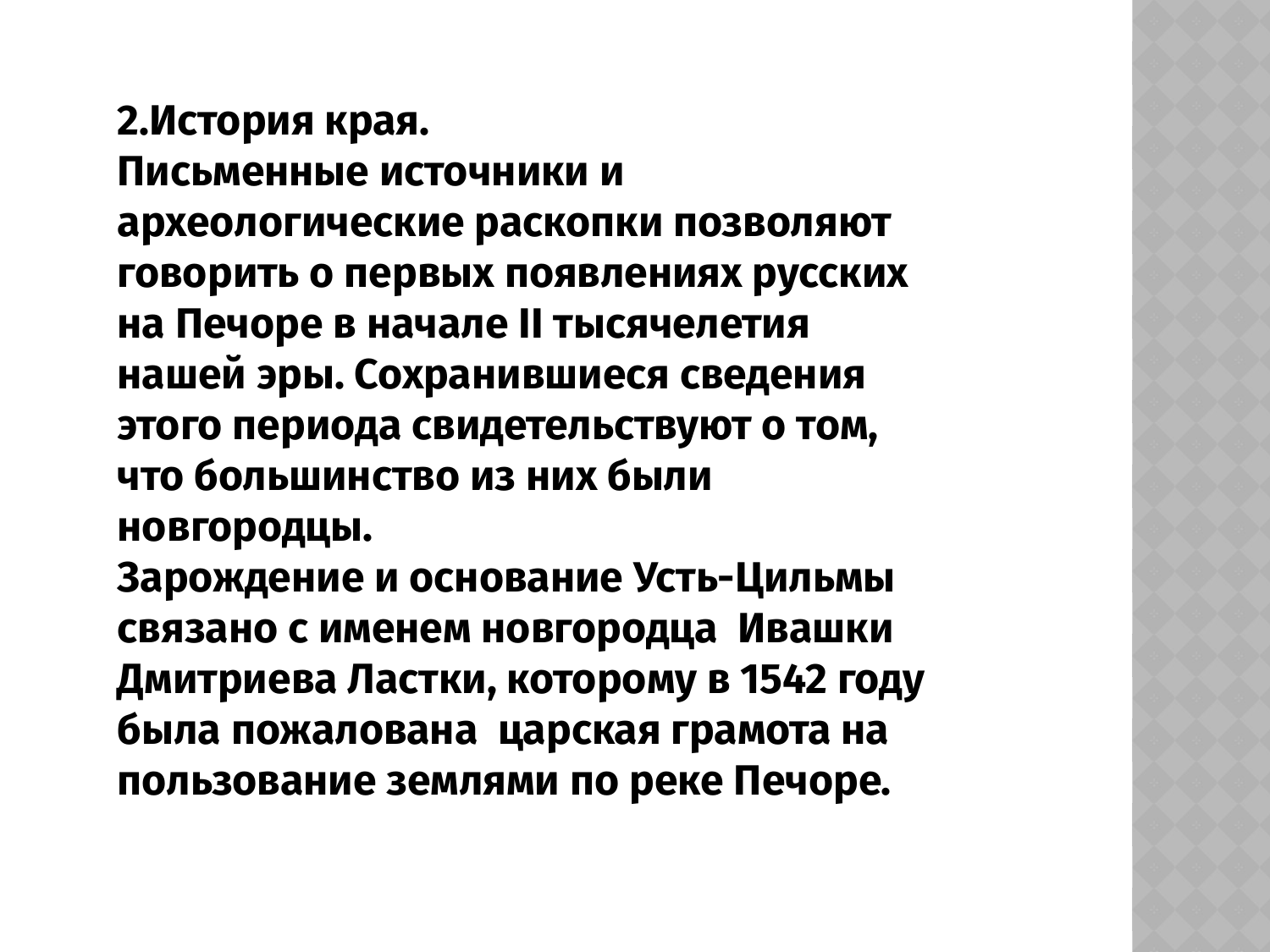

2.История края.
Письменные источники и археологические раскопки позволяют говорить о первых появлениях русских на Печоре в начале II тысячелетия нашей эры. Сохранившиеся сведения этого периода свидетельствуют о том, что большинство из них были новгородцы. 
Зарождение и основание Усть-Цильмы связано с именем новгородца  Ивашки Дмитриева Ластки, которому в 1542 году была пожалована  царская грамота на пользование землями по реке Печоре.